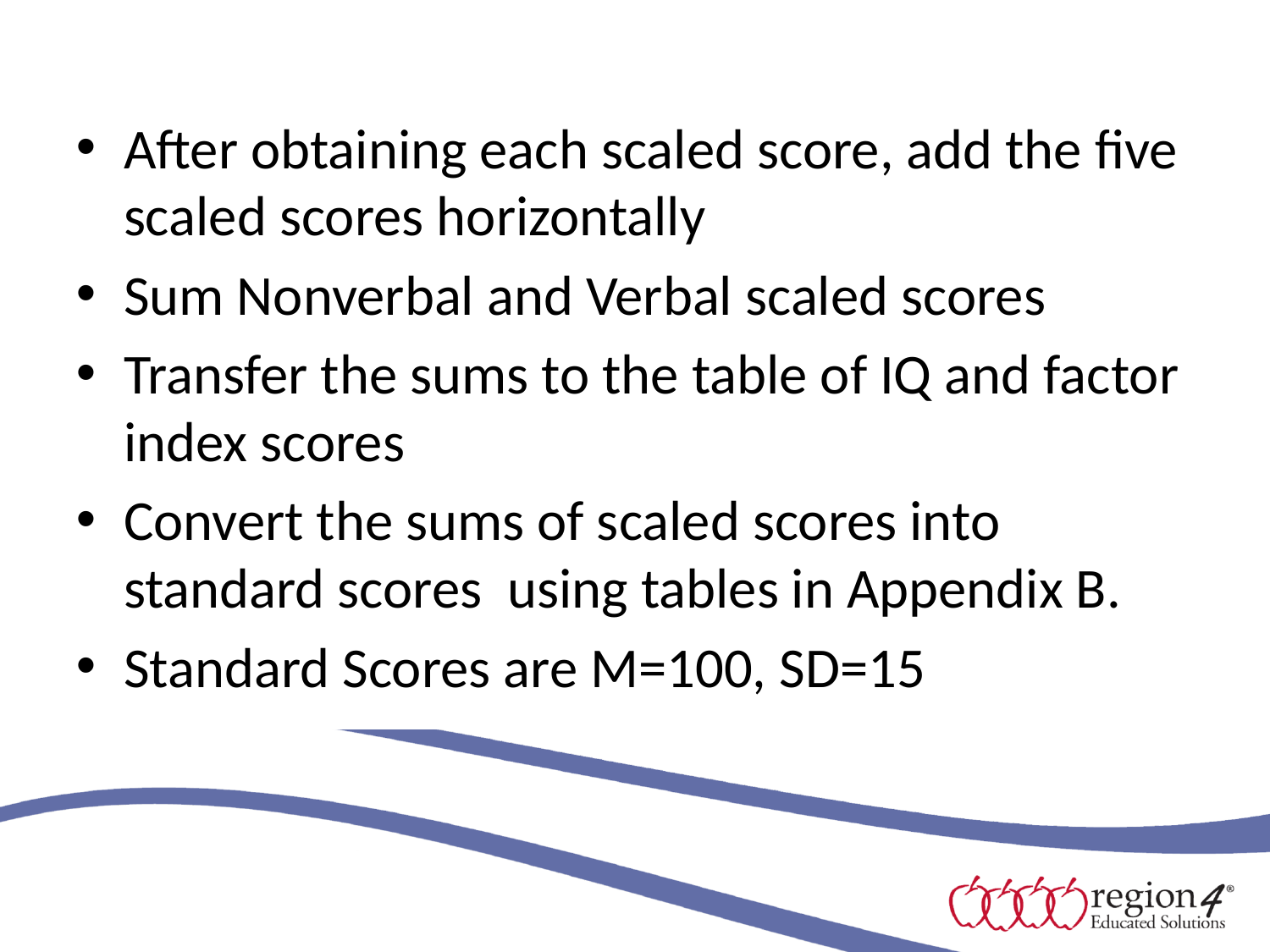

#
After obtaining each scaled score, add the five scaled scores horizontally
Sum Nonverbal and Verbal scaled scores
Transfer the sums to the table of IQ and factor index scores
Convert the sums of scaled scores into standard scores  using tables in Appendix B.
Standard Scores are M=100, SD=15